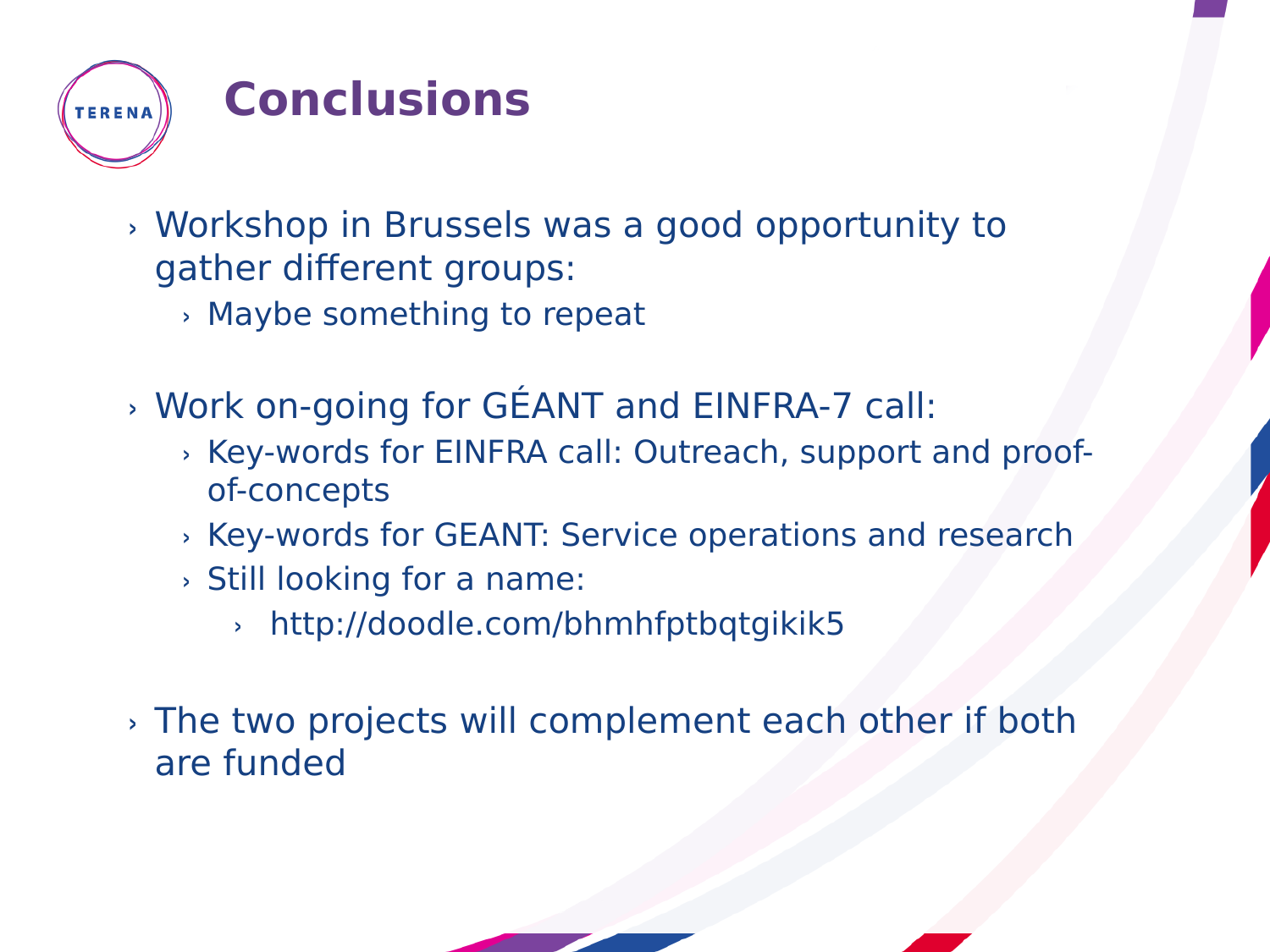

# Conclusions
Workshop in Brussels was a good opportunity to gather different groups:
Maybe something to repeat

Work on-going for GÉANT and EINFRA-7 call:
Key-words for EINFRA call: Outreach, support and proof-of-concepts
Key-words for GEANT: Service operations and research
Still looking for a name:
 http://doodle.com/bhmhfptbqtgikik5

The two projects will complement each other if both are funded